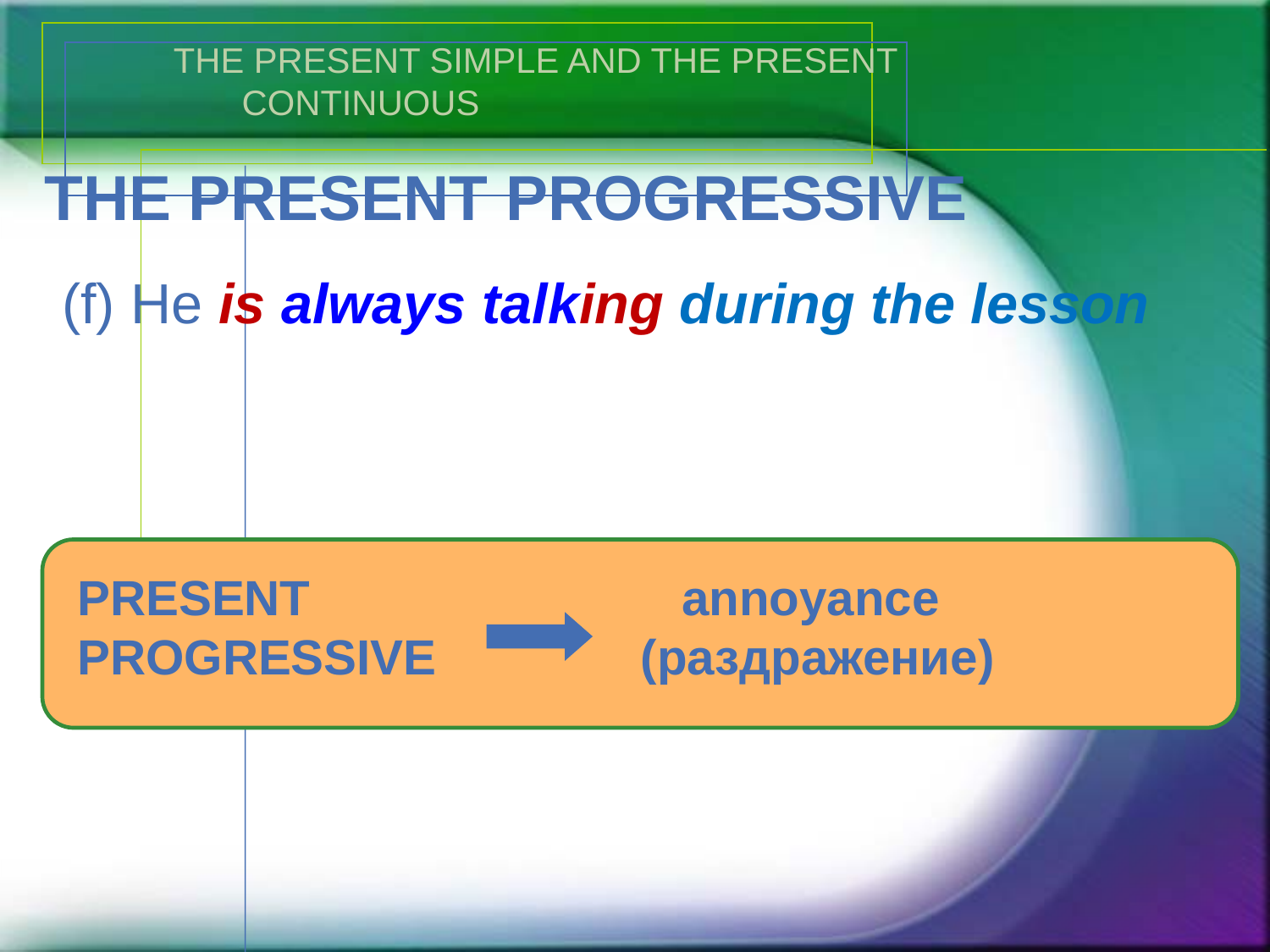

THE PRESENT SIMPLE AND THE PRESENT
       CONTINUOUS
THE PRESENT PROGRESSIVE
(f) He is always talking during the lesson

PRESENT 			       annoyance
PROGRESSIVE		    (раздражение)